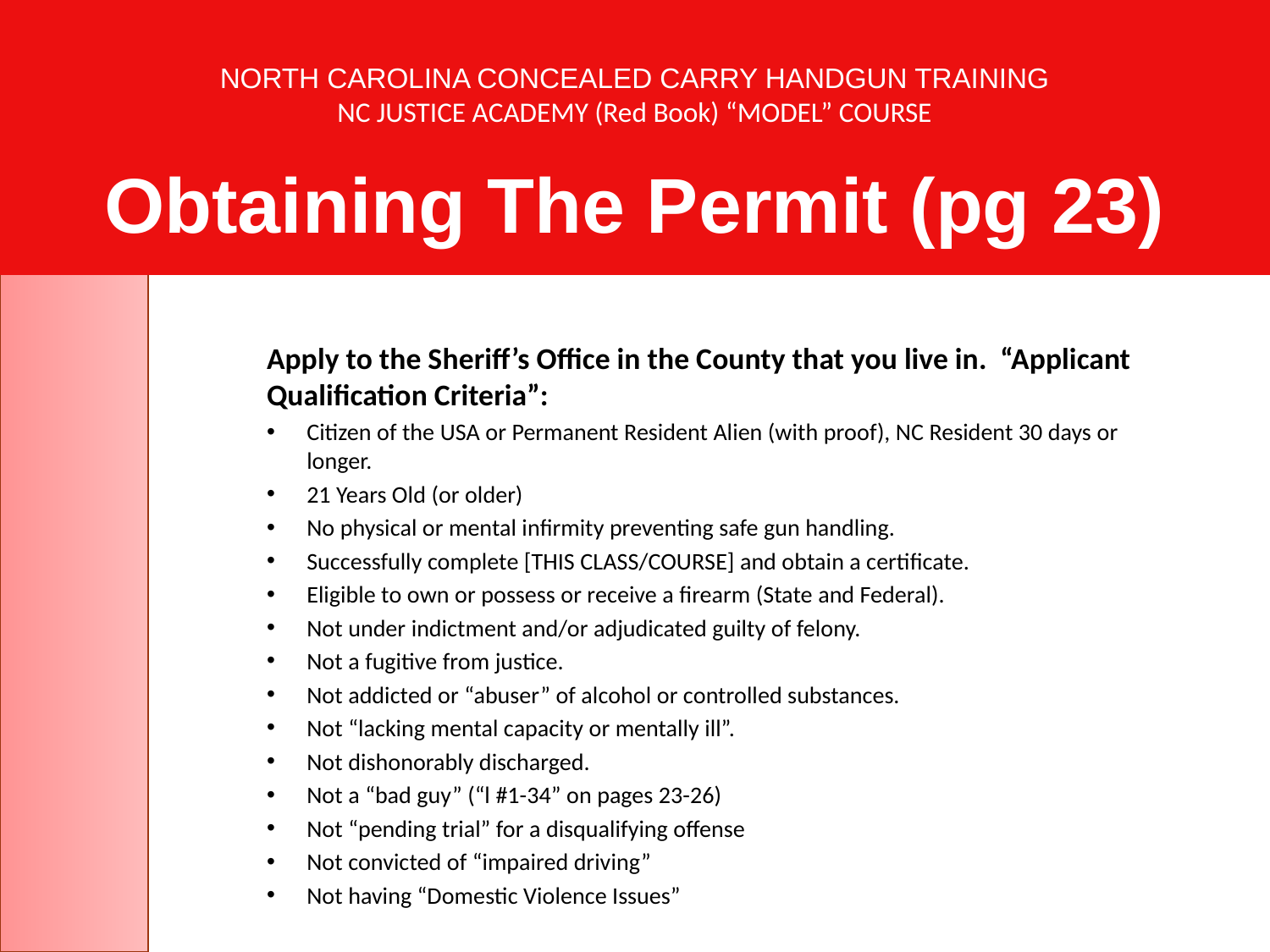

# NORTH CAROLINA CONCEALED CARRY HANDGUN TRAINING NC JUSTICE ACADEMY (Red Book) “MODEL” COURSE Obtaining The Permit (pg 23)

Apply to the Sheriff’s Office in the County that you live in.  “Applicant Qualification Criteria”:
Citizen of the USA or Permanent Resident Alien (with proof), NC Resident 30 days or longer.
21 Years Old (or older)
No physical or mental infirmity preventing safe gun handling.
Successfully complete [THIS CLASS/COURSE] and obtain a certificate.
Eligible to own or possess or receive a firearm (State and Federal).
Not under indictment and/or adjudicated guilty of felony.
Not a fugitive from justice.
Not addicted or “abuser” of alcohol or controlled substances.
Not “lacking mental capacity or mentally ill”.
Not dishonorably discharged.
Not a “bad guy” (“l #1-34” on pages 23-26)
Not “pending trial” for a disqualifying offense
Not convicted of “impaired driving”
Not having “Domestic Violence Issues”